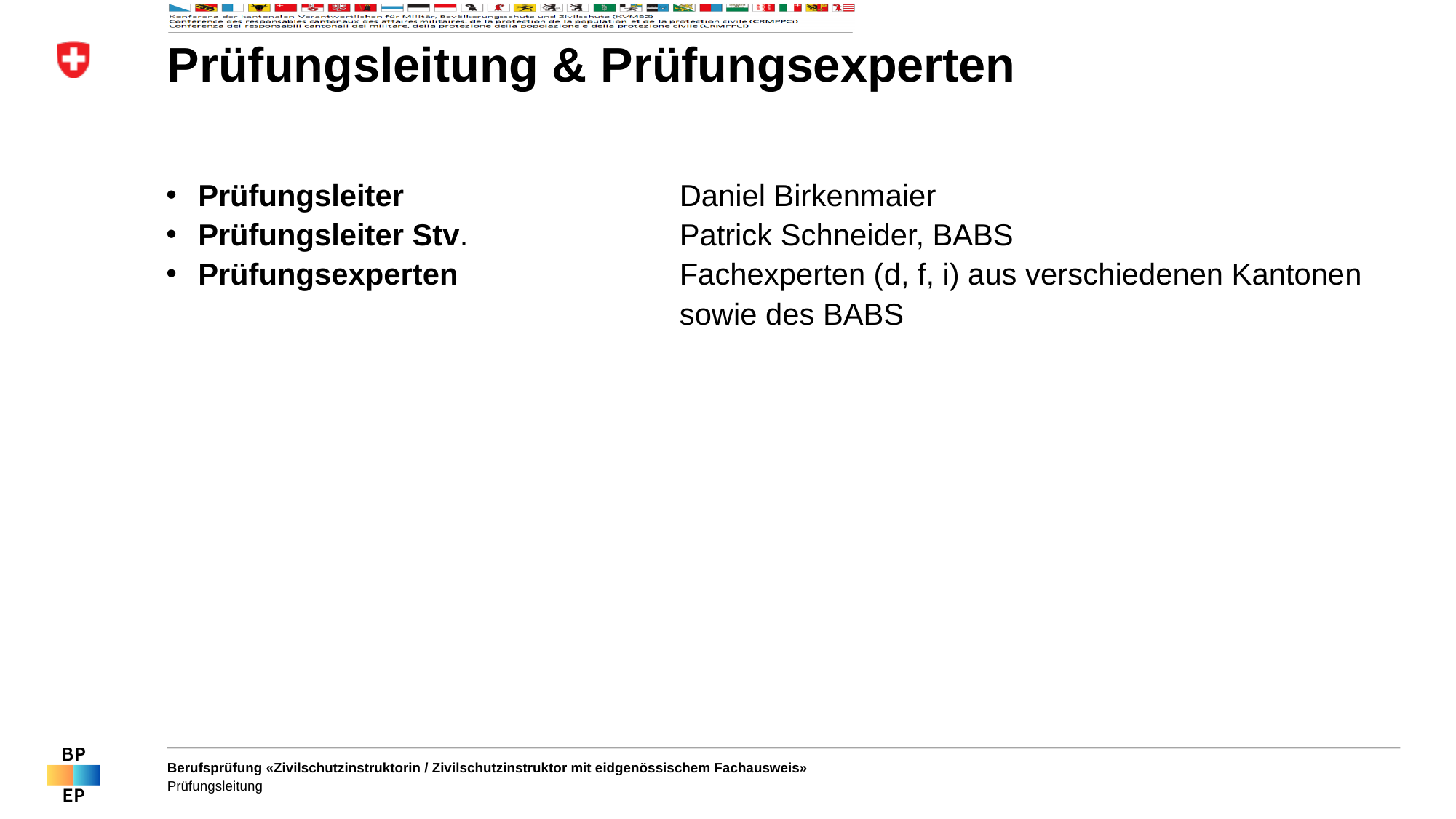

# Prüfungsleitung & Prüfungsexperten
Prüfungsleiter	Daniel Birkenmaier
Prüfungsleiter Stv.	Patrick Schneider, BABS
Prüfungsexperten	Fachexperten (d, f, i) aus verschiedenen Kantonen
	sowie des BABS
Berufsprüfung «Zivilschutzinstruktorin / Zivilschutzinstruktor mit eidgenössischem Fachausweis»
Prüfungsleitung